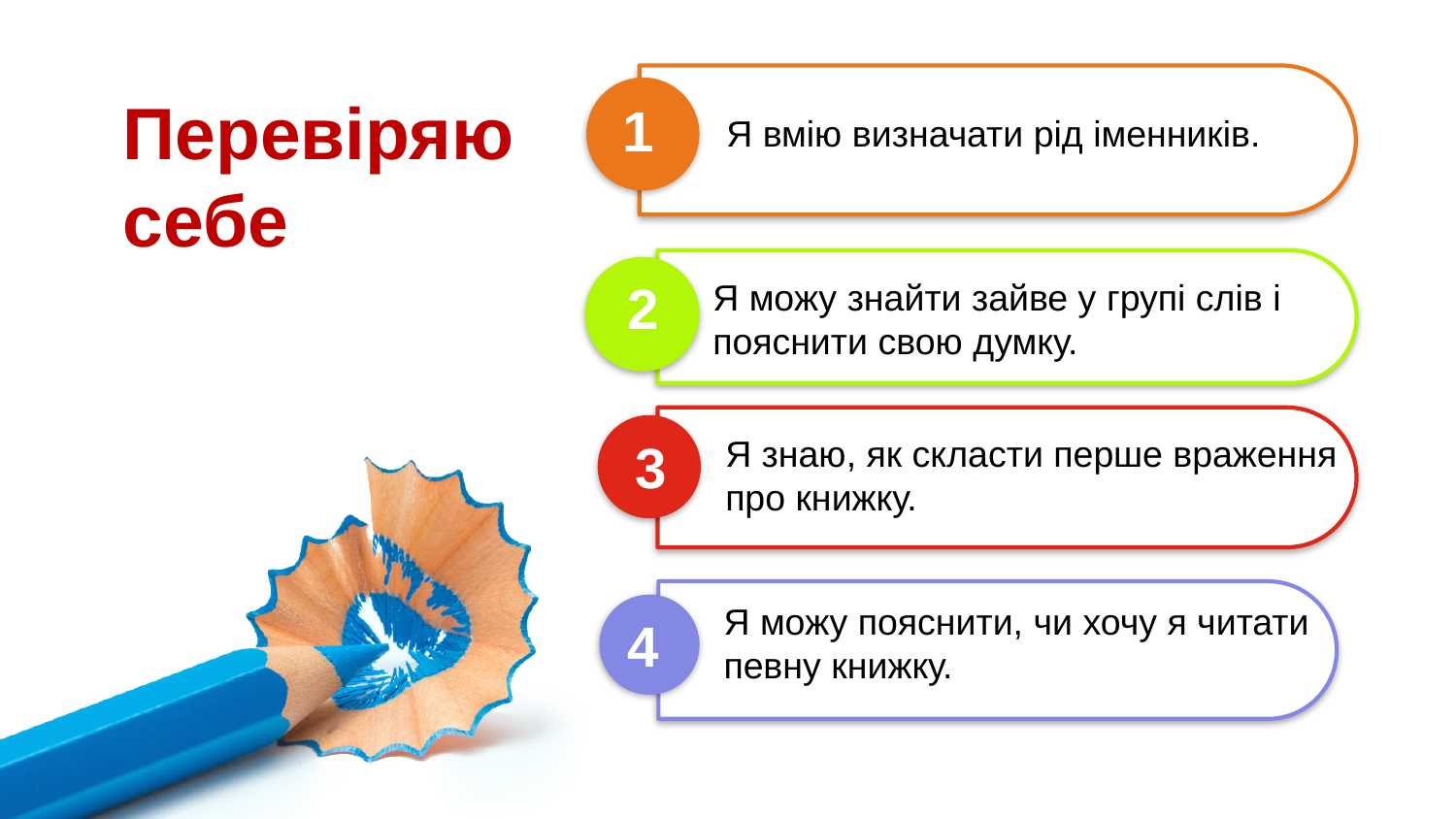

Перевіряю себе

1
Я вмію визначати рід іменників.

2
Я можу знайти зайве у групі слів і
пояснити свою думку.

Я знаю, як скласти перше враження
про книжку.
3
Я можу пояснити, чи хочу я читати певну книжку.

4